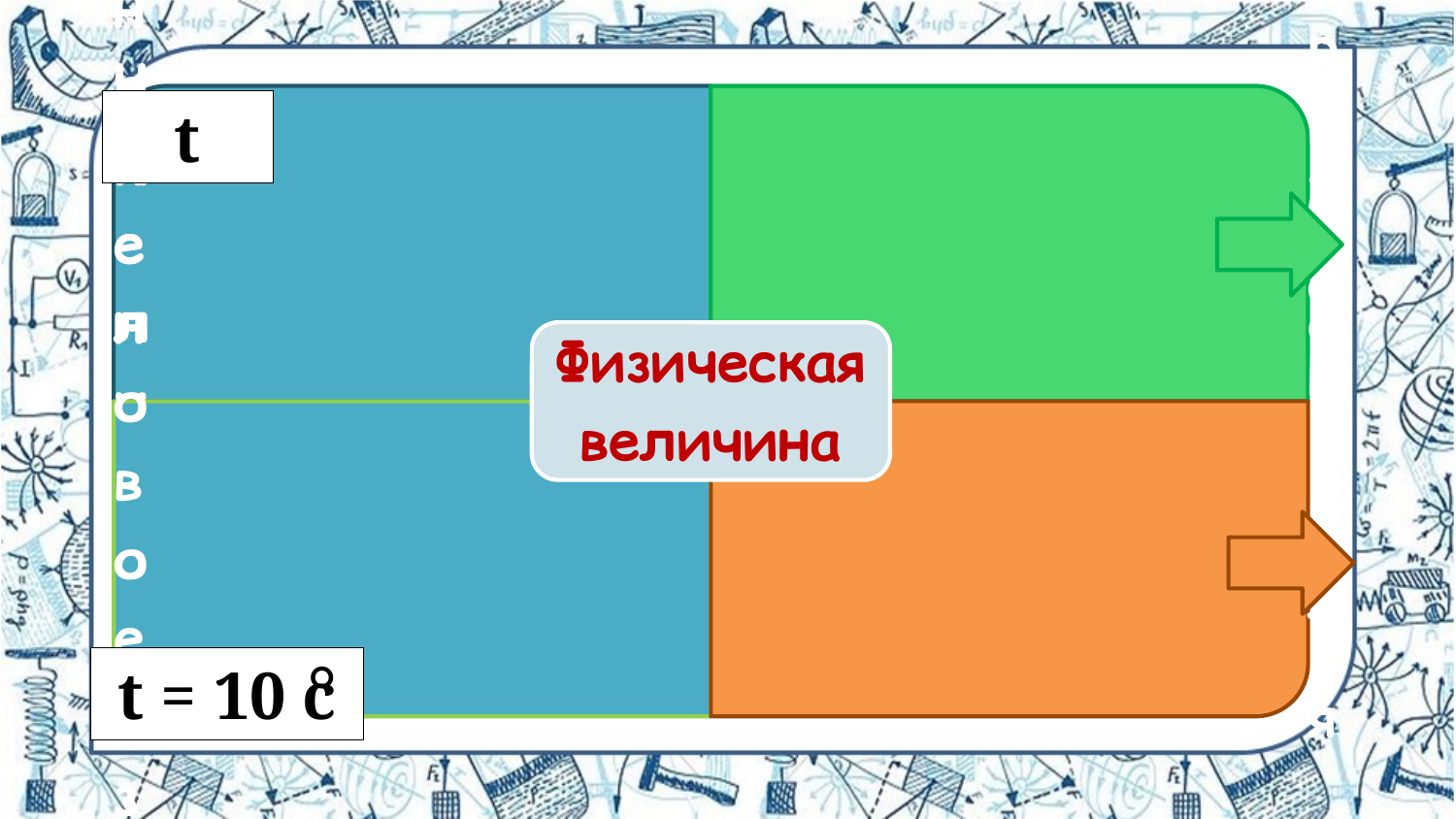

Физическая величина
t

°
t = 10 с